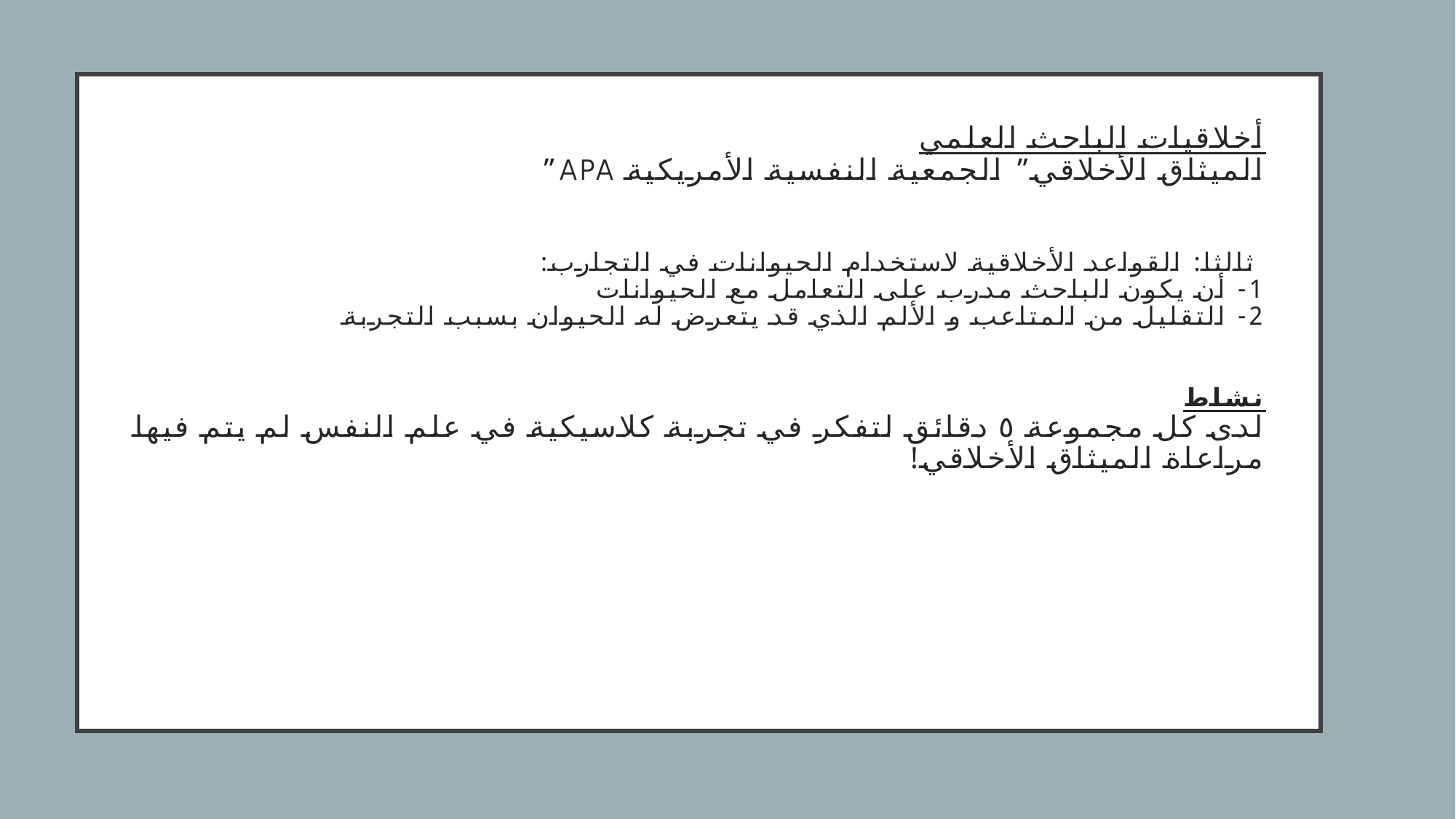

# أخلاقيات الباحث العلمي الميثاق الأخلاقي” الجمعية النفسية الأمريكية APA” ثالثا: القواعد الأخلاقية لاستخدام الحيوانات في التجارب: 1- أن يكون الباحث مدرب على التعامل مع الحيوانات 2- التقليل من المتاعب و الألم الذي قد يتعرض له الحيوان بسبب التجربة نشاط لدى كل مجموعة ٥ دقائق لتفكر في تجربة كلاسيكية في علم النفس لم يتم فيها مراعاة الميثاق الأخلاقي!